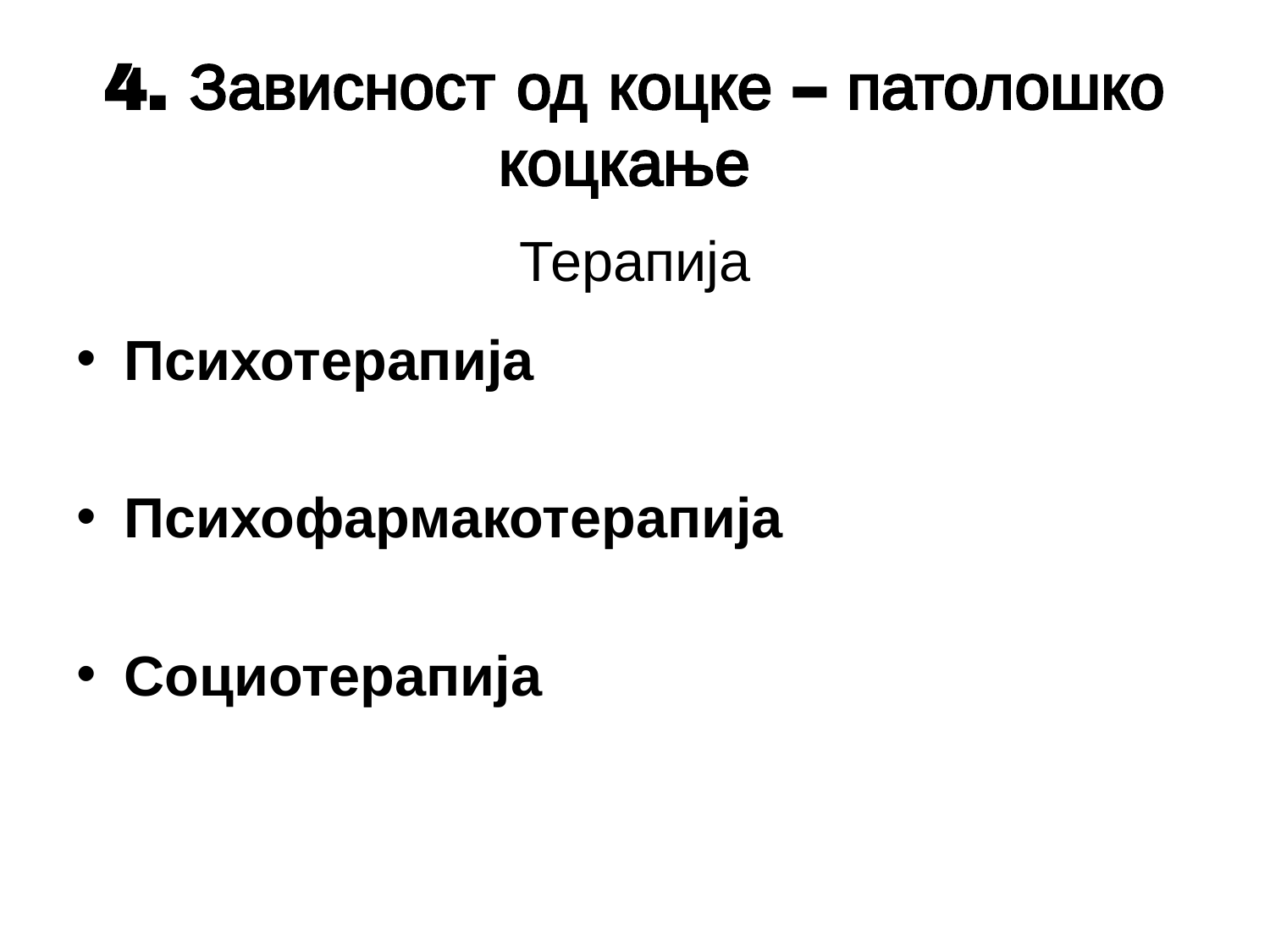

4. Зависност од коцке – патолошко коцкање
# Терапија
Психотерапија

Психофармакотерапија

Социотерапија